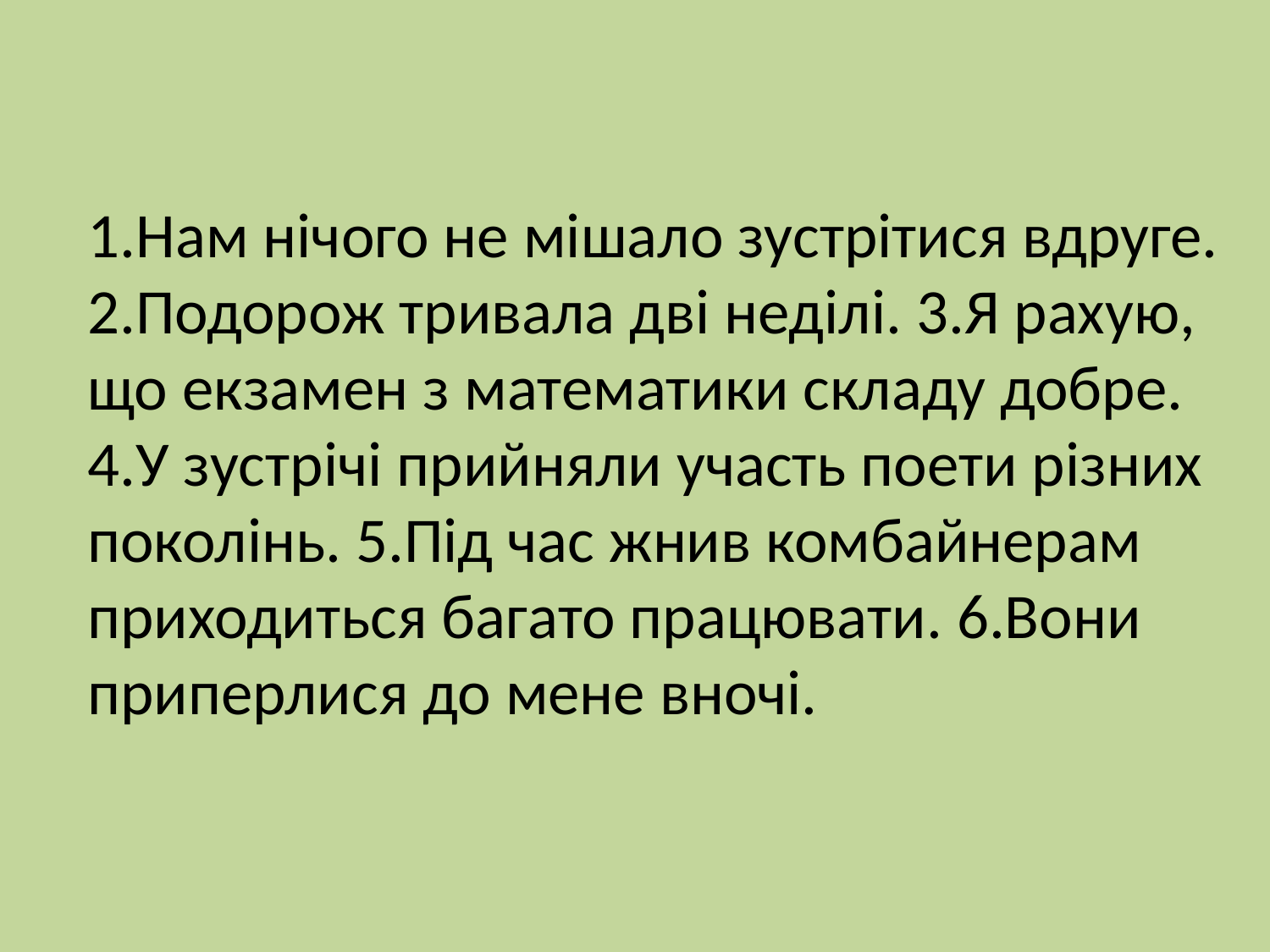

# 1.Нам нічого не мішало зустрітися вдруге. 2.Подорож тривала дві неділі. 3.Я рахую, що екзамен з математики складу добре. 4.У зустрічі прийняли участь поети різних поколінь. 5.Під час жнив комбайнерам приходиться багато працювати. 6.Вони приперлися до мене вночі.